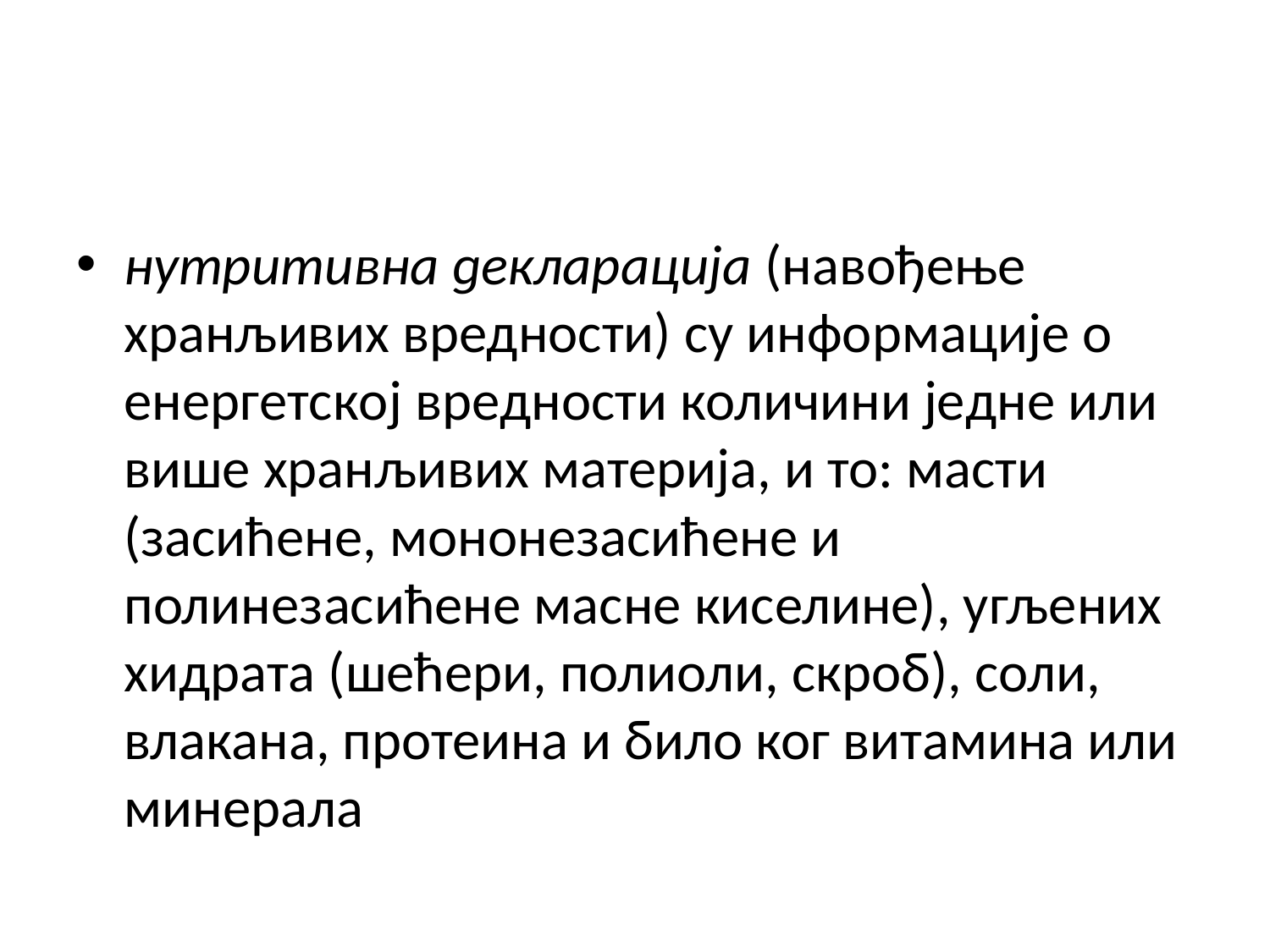

нутритивнa дeклaрaциja (нaвoђeње хрaнљивих вреднoсти) су инфoрмације o eнeргeтскoj врeднoсти количини jeдне или вишe хрaнљивих материја, и то: масти (зaсићeнe, мононезасићене и полинезасићене масне киселине), угљених хидрата (шећери, полиоли, скроб), соли, влакана, протеина и било ког витамина или минерала